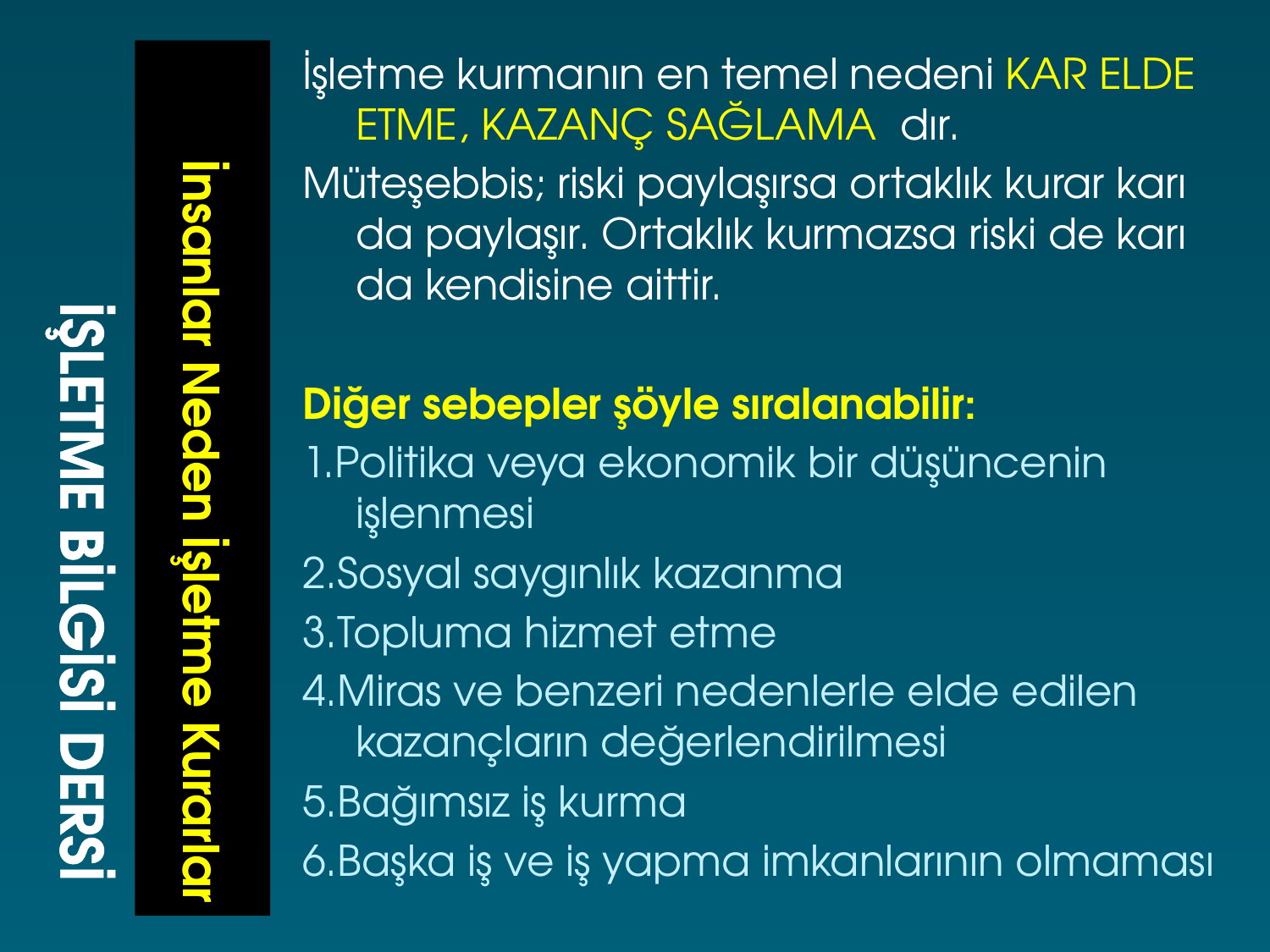

# İŞLETME BİLGİSİ DERSİ
İnsanlar Neden İşletme Kurarlar

İşletme kurmanın en temel nedeni KAR ELDE ETME, KAZANÇ SAĞLAMA  dır.
Müteşebbis; riski paylaşırsa ortaklık kurar karı da paylaşır. Ortaklık kurmazsa riski de karı da kendisine aittir.

Diğer sebepler şöyle sıralanabilir:
1.Politika veya ekonomik bir düşüncenin işlenmesi
2.Sosyal saygınlık kazanma
3.Topluma hizmet etme
4.Miras ve benzeri nedenlerle elde edilen kazançların değerlendirilmesi
5.Bağımsız iş kurma
6.Başka iş ve iş yapma imkanlarının olmaması